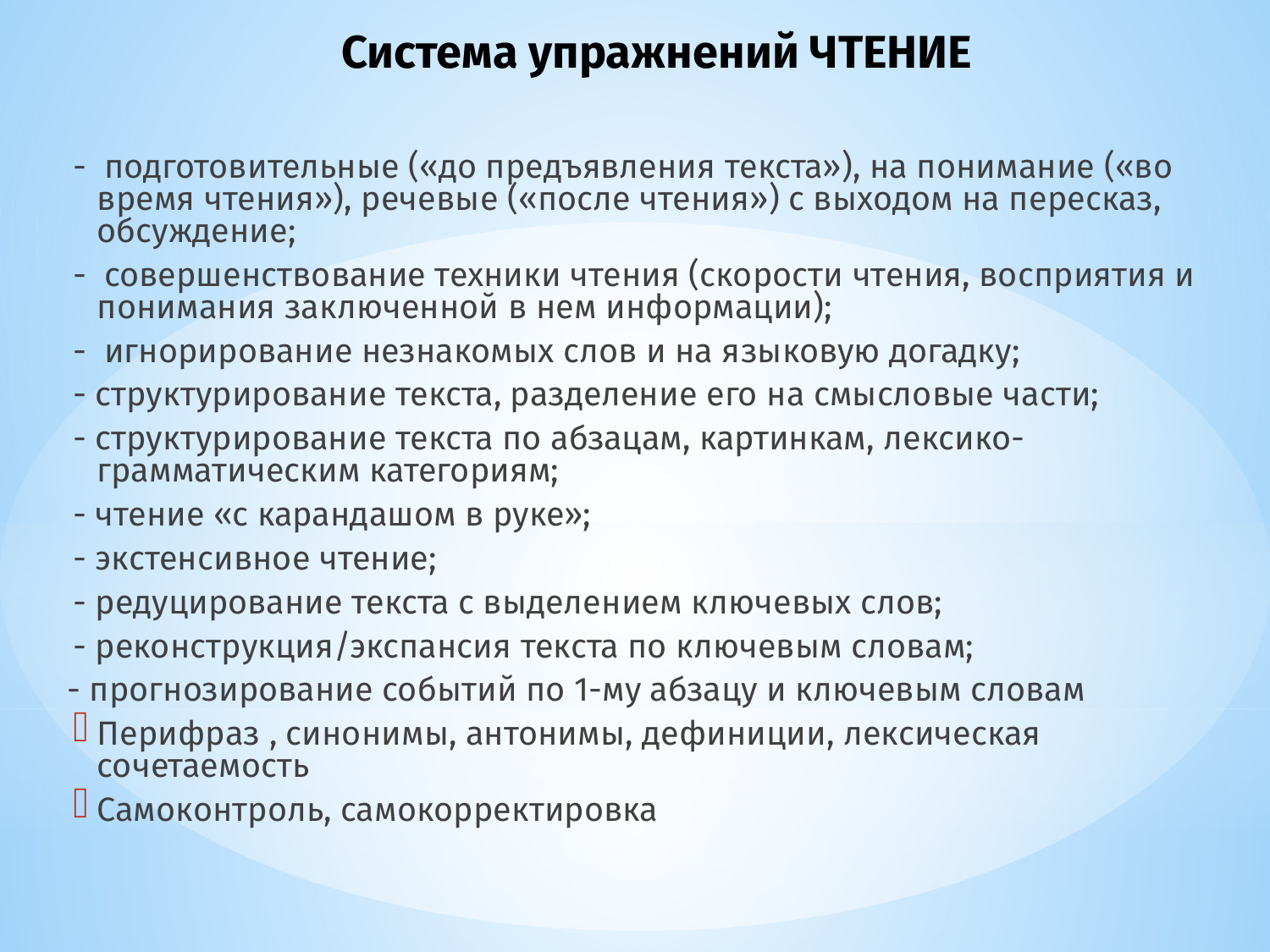

# Система упражнений ЧТЕНИЕ
-  подготовительные («до предъявления текста»), на понимание («во время чтения»), речевые («после чтения») с выходом на пересказ, обсуждение;
-  совершенствование техники чтения (скорости чтения, восприятия и понимания заключенной в нем информации);
-  игнорирование незнакомых слов и на языковую догадку;
- структурирование текста, разделение его на смысловые части;
- структурирование текста по абзацам, картинкам, лексико-грамматическим категориям;
- чтение «с карандашом в руке»;
- экстенсивное чтение;
- редуцирование текста с выделением ключевых слов;
- реконструкция/экспансия текста по ключевым словам;
- прогнозирование событий по 1-му абзацу и ключевым словам
Перифраз , синонимы, антонимы, дефиниции, лексическая сочетаемость
Самоконтроль, самокорректировка